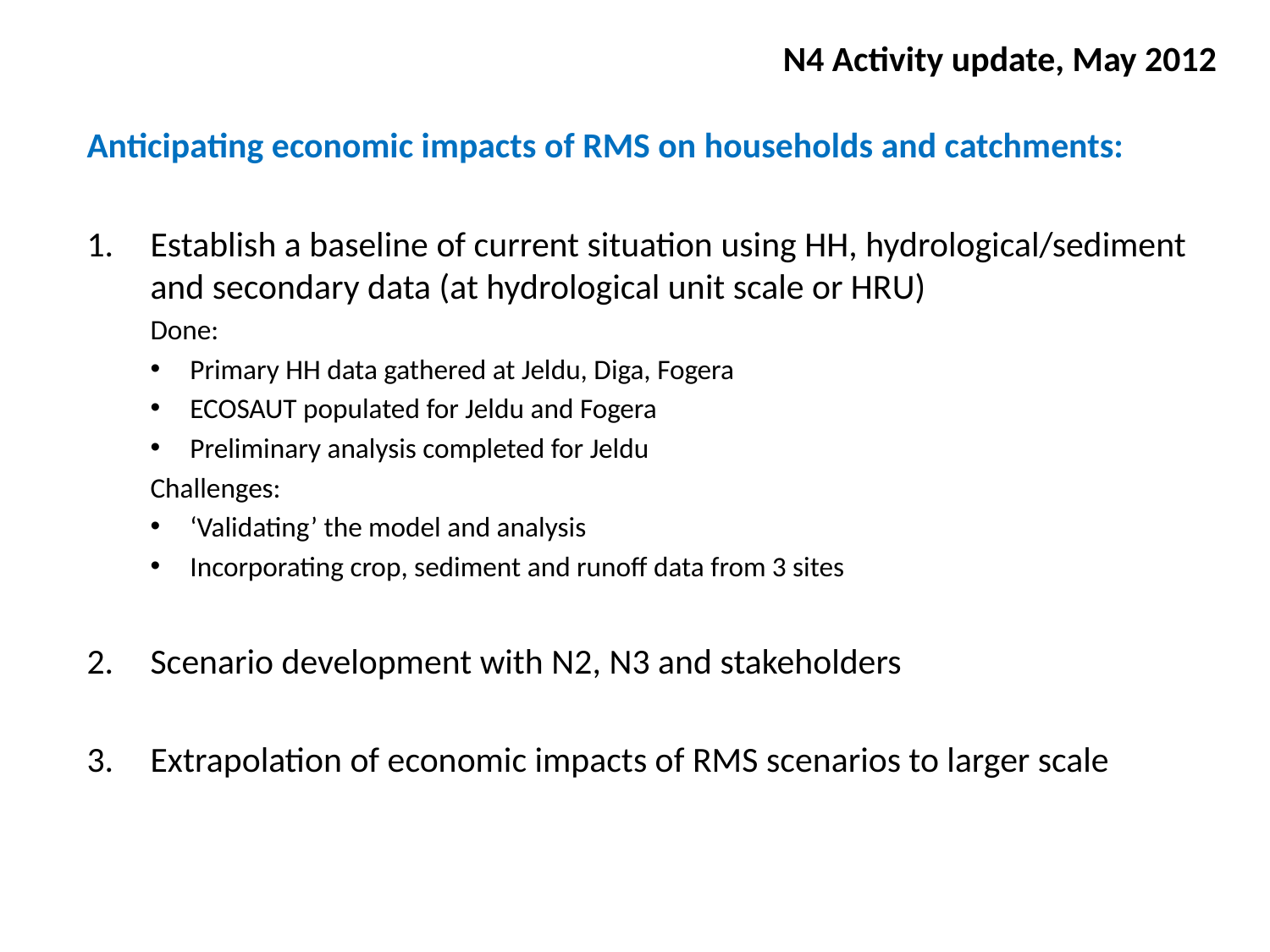

N4 Activity update, May 2012
Anticipating economic impacts of RMS on households and catchments:

Establish a baseline of current situation using HH, hydrological/sediment and secondary data (at hydrological unit scale or HRU)
Done:
Primary HH data gathered at Jeldu, Diga, Fogera
ECOSAUT populated for Jeldu and Fogera
Preliminary analysis completed for Jeldu
Challenges:
‘Validating’ the model and analysis
Incorporating crop, sediment and runoff data from 3 sites

Scenario development with N2, N3 and stakeholders

Extrapolation of economic impacts of RMS scenarios to larger scale